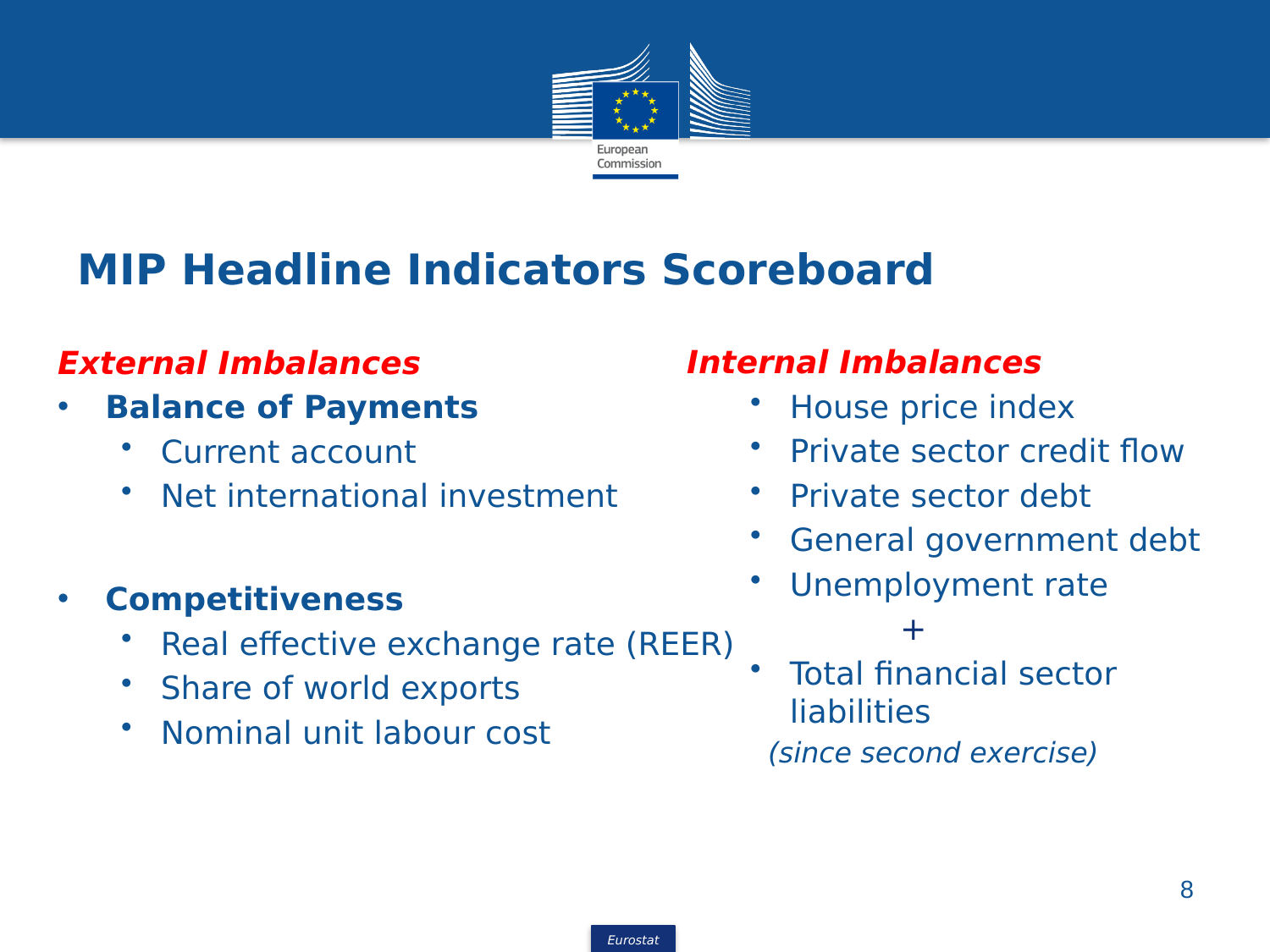

# MIP Headline Indicators Scoreboard
External Imbalances
Balance of Payments
Current account
Net international investment

Competitiveness
Real effective exchange rate (REER)
Share of world exports
Nominal unit labour cost

Internal Imbalances
House price index
Private sector credit flow
Private sector debt
General government debt
Unemployment rate
                     +
Total financial sector liabilities
  (since second exercise)

8